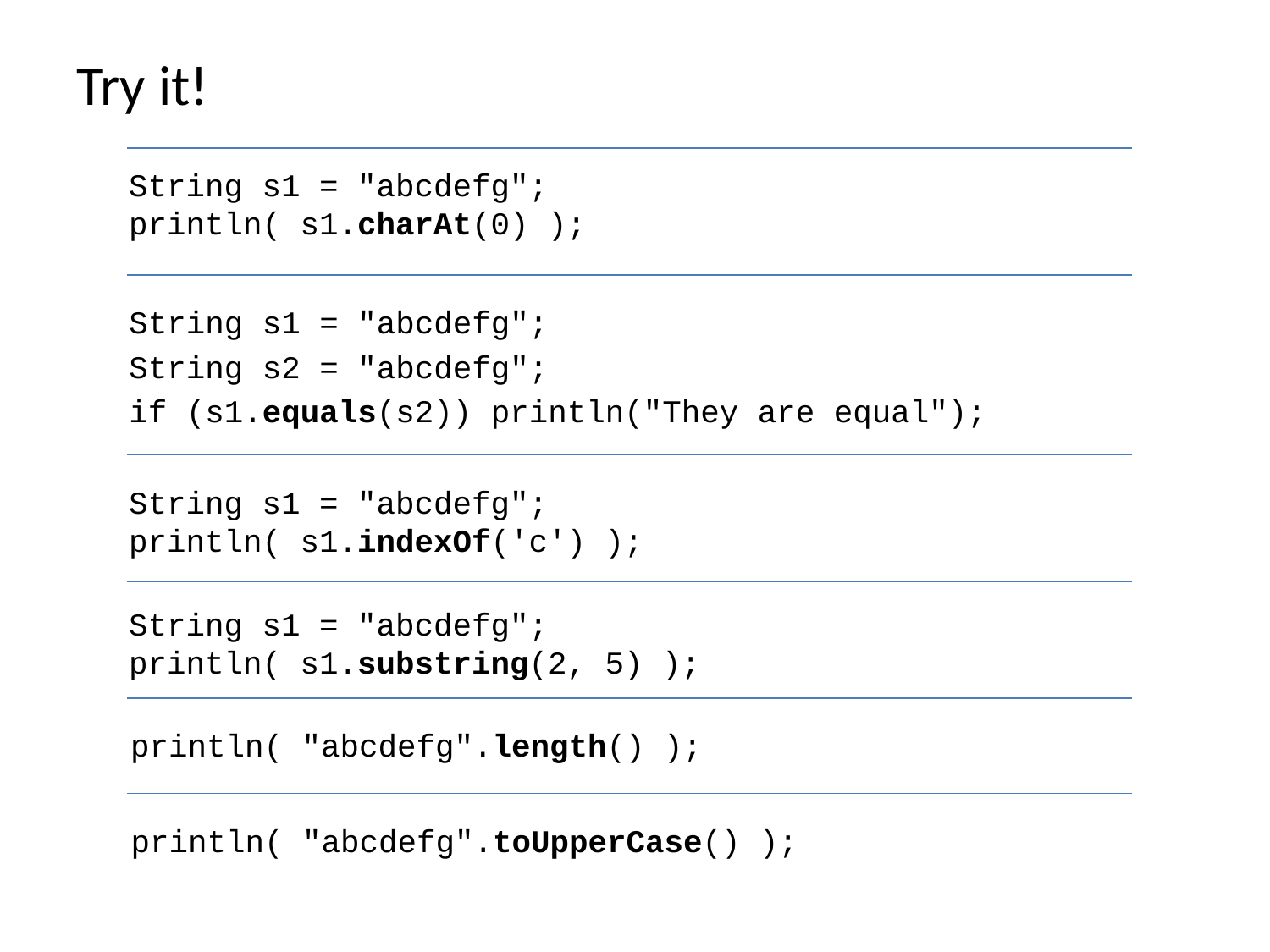

Try it!
String s1 = "abcdefg";
println( s1.charAt(0) );
String s1 = "abcdefg";
String s2 = "abcdefg";
if (s1.equals(s2)) println("They are equal");
String s1 = "abcdefg";
println( s1.indexOf('c') );
String s1 = "abcdefg";
println( s1.substring(2, 5) );
println( "abcdefg".length() );
println( "abcdefg".toUpperCase() );